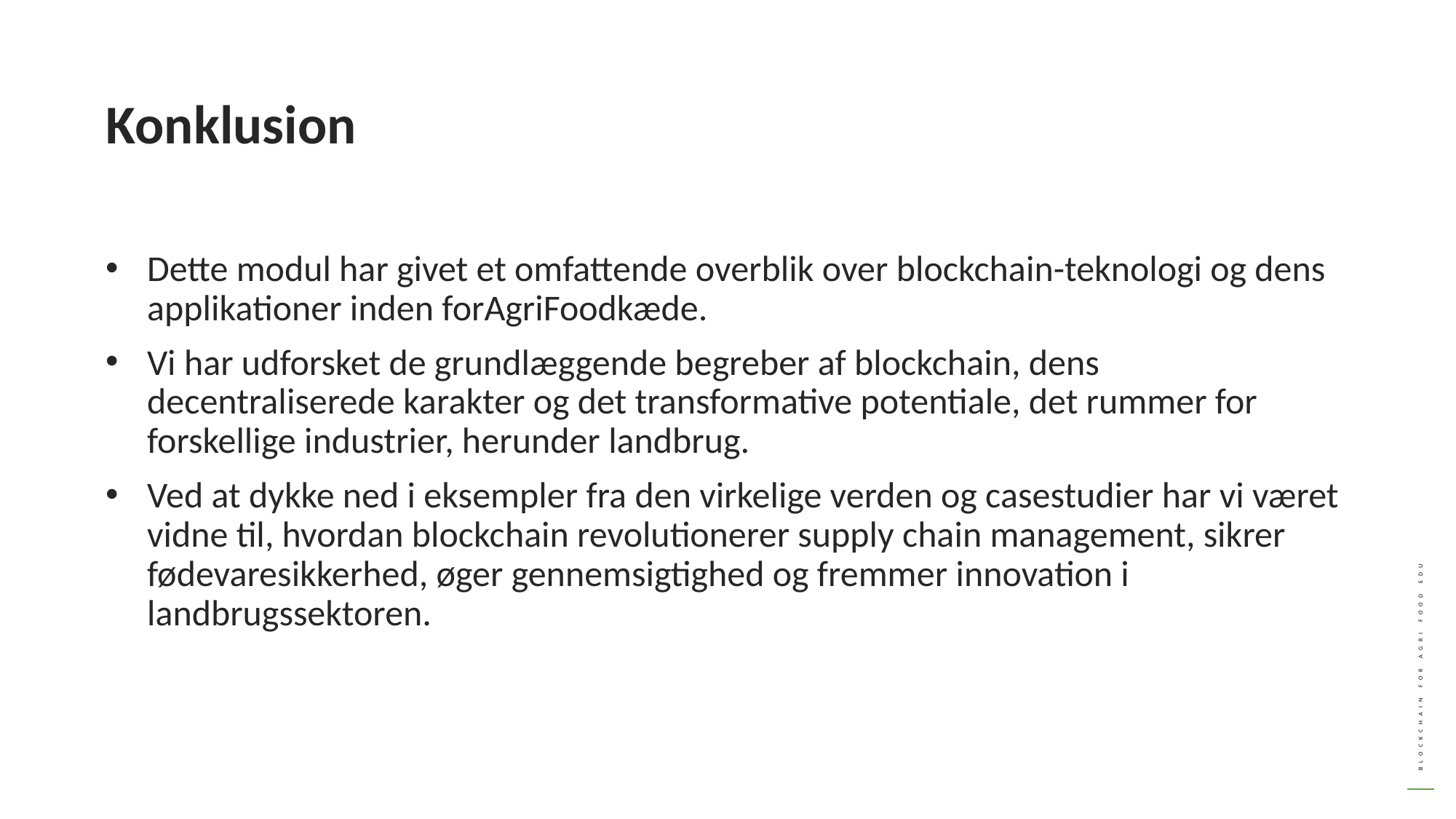

Konklusion
Dette modul har givet et omfattende overblik over blockchain-teknologi og dens applikationer inden forAgriFoodkæde.
Vi har udforsket de grundlæggende begreber af blockchain, dens decentraliserede karakter og det transformative potentiale, det rummer for forskellige industrier, herunder landbrug.
Ved at dykke ned i eksempler fra den virkelige verden og casestudier har vi været vidne til, hvordan blockchain revolutionerer supply chain management, sikrer fødevaresikkerhed, øger gennemsigtighed og fremmer innovation i landbrugssektoren.